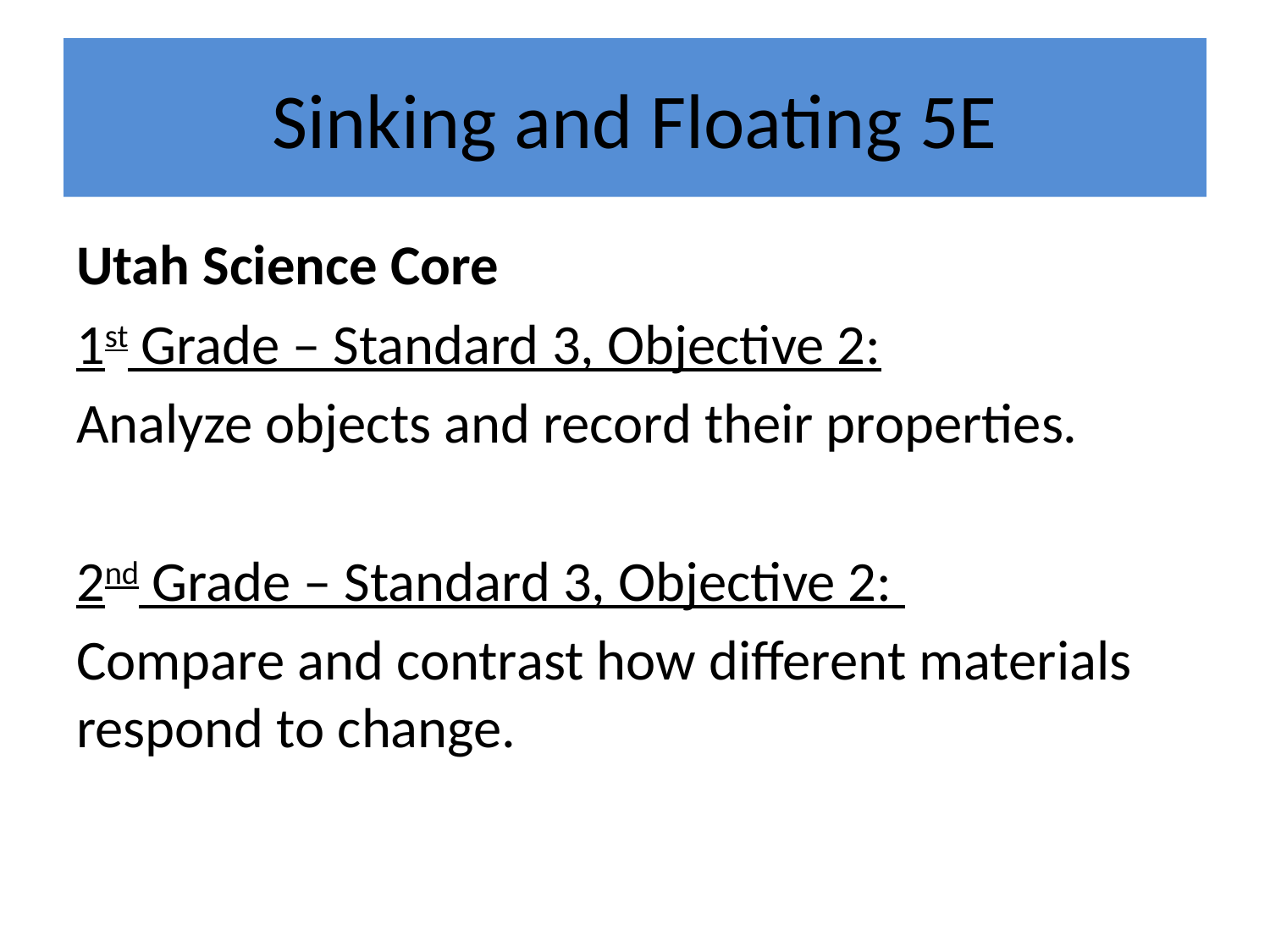

# Sinking and Floating 5E
Utah Science Core
1st Grade – Standard 3, Objective 2:
Analyze objects and record their properties.

2nd Grade – Standard 3, Objective 2:
Compare and contrast how different materials respond to change.